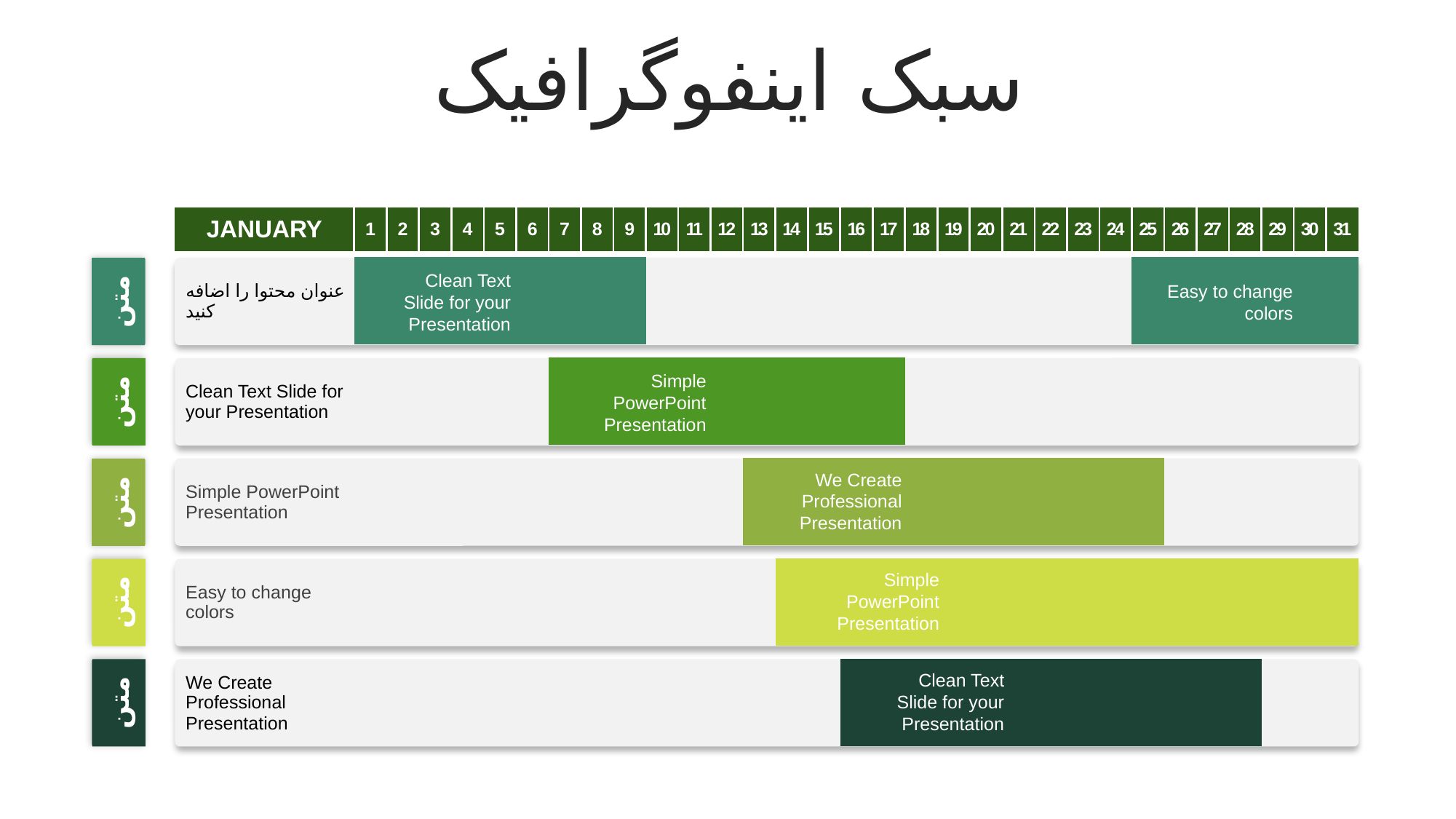

سبک اینفوگرافیک
| JANUARY | 1 | 2 | 3 | 4 | 5 | 6 | 7 | 8 | 9 | 10 | 11 | 12 | 13 | 14 | 15 | 16 | 17 | 18 | 19 | 20 | 21 | 22 | 23 | 24 | 25 | 26 | 27 | 28 | 29 | 30 | 31 |
| --- | --- | --- | --- | --- | --- | --- | --- | --- | --- | --- | --- | --- | --- | --- | --- | --- | --- | --- | --- | --- | --- | --- | --- | --- | --- | --- | --- | --- | --- | --- | --- |
|  |  |  |  |  |  |  |  |  |  |  |  |  |  |  |  |  |  |  |  |  |  |  |  |  |  |  |  |  |  |  |  |
| عنوان محتوا را اضافه کنید |  |  |  |  |  |  |  |  |  |  |  |  |  |  |  |  |  |  |  |  |  |  |  |  |  |  |  |  |  |  |  |
|  |  |  |  |  |  |  |  |  |  |  |  |  |  |  |  |  |  |  |  |  |  |  |  |  |  |  |  |  |  |  |  |
| Clean Text Slide for your Presentation |  |  |  |  |  |  |  |  |  |  |  |  |  |  |  |  |  |  |  |  |  |  |  |  |  |  |  |  |  |  |  |
|  |  |  |  |  |  |  |  |  |  |  |  |  |  |  |  |  |  |  |  |  |  |  |  |  |  |  |  |  |  |  |  |
| Simple PowerPoint Presentation |  |  |  |  |  |  |  |  |  |  |  |  |  |  |  |  |  |  |  |  |  |  |  |  |  |  |  |  |  |  |  |
|  |  |  |  |  |  |  |  |  |  |  |  |  |  |  |  |  |  |  |  |  |  |  |  |  |  |  |  |  |  |  |  |
| Easy to change colors |  |  |  |  |  |  |  |  |  |  |  |  |  |  |  |  |  |  |  |  |  |  |  |  |  |  |  |  |  |  |  |
|  |  |  |  |  |  |  |  |  |  |  |  |  |  |  |  |  |  |  |  |  |  |  |  |  |  |  |  |  |  |  |  |
| We Create Professional Presentation |  |  |  |  |  |  |  |  |  |  |  |  |  |  |  |  |  |  |  |  |  |  |  |  |  |  |  |  |  |  |  |

متن

Clean Text Slide for your Presentation
Easy to change colors

متن

Simple PowerPoint Presentation

متن

We Create
Professional Presentation

متن

Simple PowerPoint Presentation

متن

Clean Text Slide for your Presentation